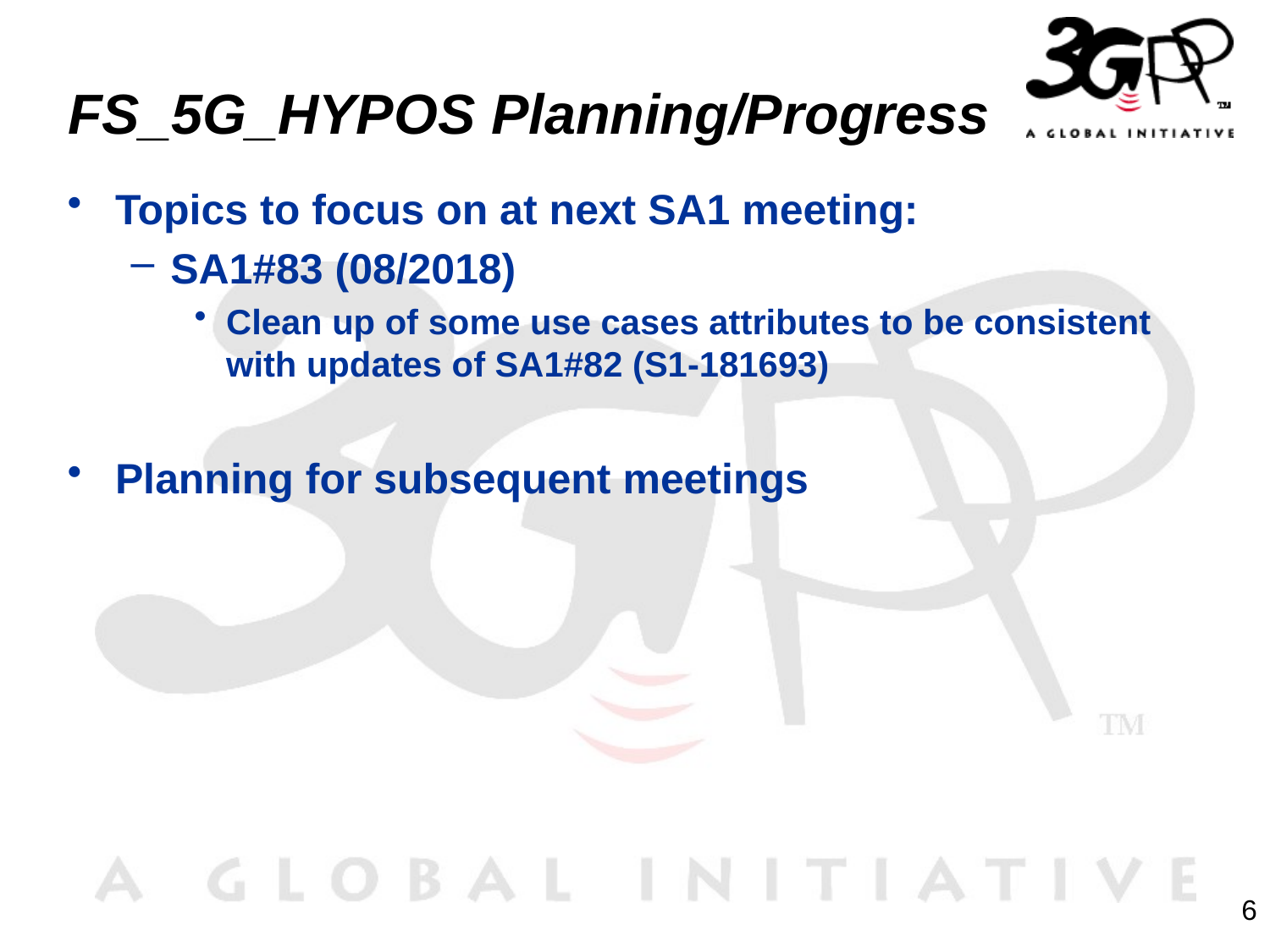

# FS_5G_HYPOS Planning/Progress
Topics to focus on at next SA1 meeting:
SA1#83 (08/2018)
Clean up of some use cases attributes to be consistent with updates of SA1#82 (S1-181693)

Planning for subsequent meetings
6